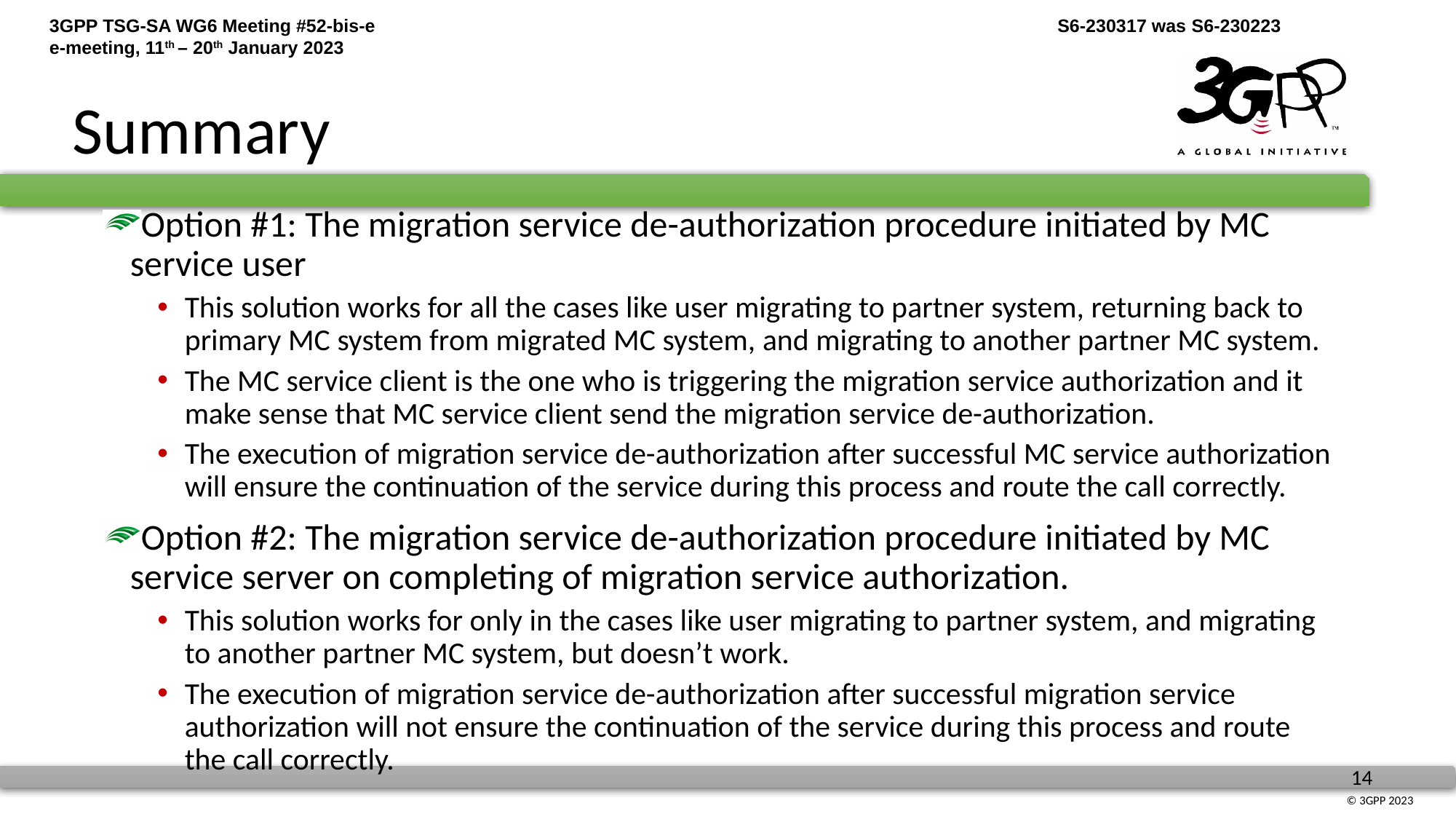

# Summary
Option #1: The migration service de-authorization procedure initiated by MC service user
This solution works for all the cases like user migrating to partner system, returning back to primary MC system from migrated MC system, and migrating to another partner MC system.
The MC service client is the one who is triggering the migration service authorization and it make sense that MC service client send the migration service de-authorization.
The execution of migration service de-authorization after successful MC service authorization will ensure the continuation of the service during this process and route the call correctly.
Option #2: The migration service de-authorization procedure initiated by MC service server on completing of migration service authorization.
This solution works for only in the cases like user migrating to partner system, and migrating to another partner MC system, but doesn’t work.
The execution of migration service de-authorization after successful migration service authorization will not ensure the continuation of the service during this process and route the call correctly.